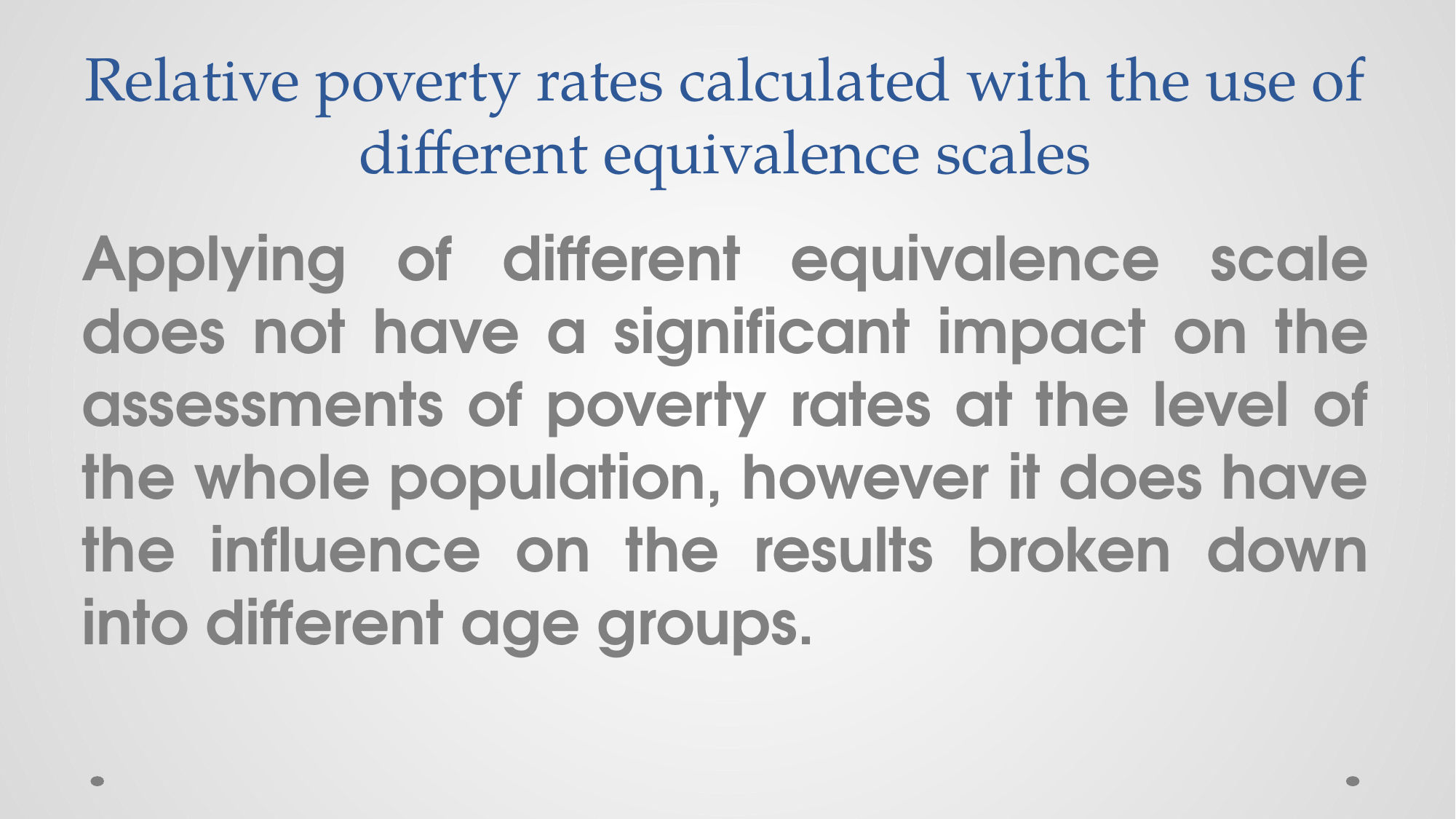

# Relative poverty rates calculated with the use of different equivalence scales
Applying of different equivalence scale does not have a significant impact on the assessments of poverty rates at the level of the whole population, however it does have the influence on the results broken down into different age groups.